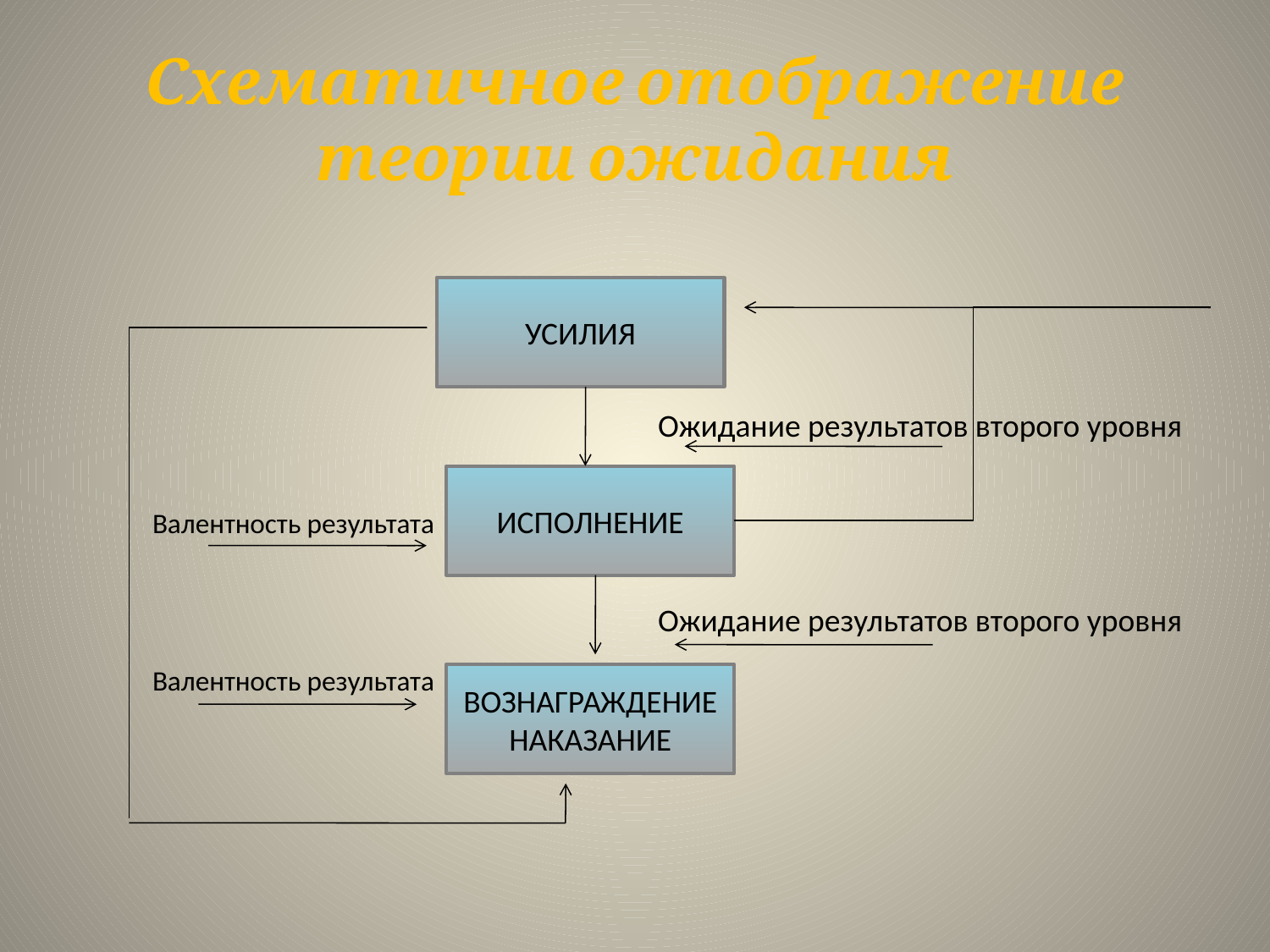

# Схематичное отображение теории ожидания

УСИЛИЯ

            Валентность результата

            Валентность результата

Ожидание результатов второго уровня

Ожидание результатов второго уровня
ИСПОЛНЕНИЕ
ВОЗНАГРАЖДЕНИЕ
НАКАЗАНИЕ